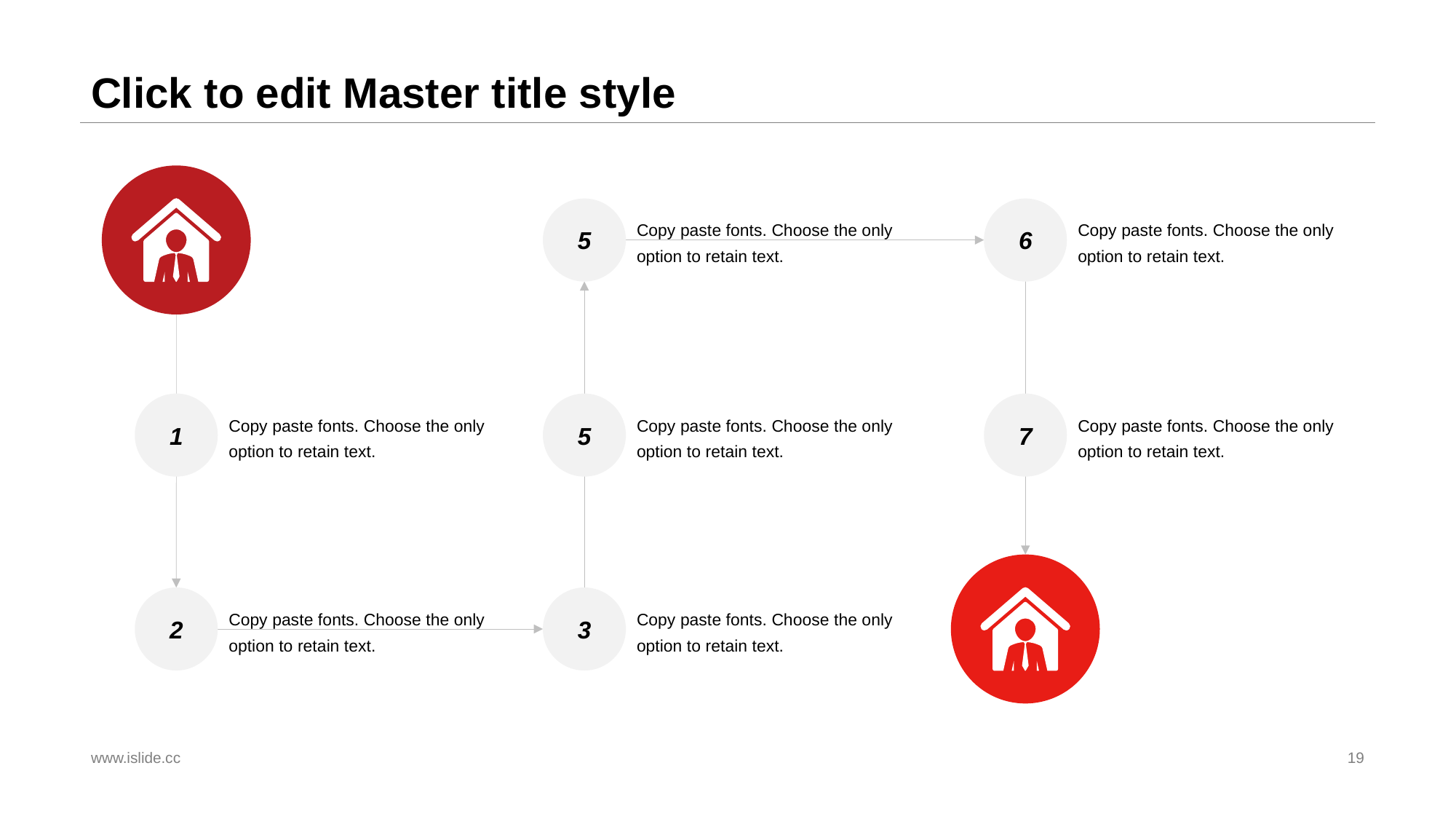

# Click to edit Master title style

5
Copy paste fonts. Choose the only option to retain text.
6
Copy paste fonts. Choose the only option to retain text.
1
Copy paste fonts. Choose the only option to retain text.
5
Copy paste fonts. Choose the only option to retain text.
7
Copy paste fonts. Choose the only option to retain text.

2
Copy paste fonts. Choose the only option to retain text.
3
Copy paste fonts. Choose the only option to retain text.
www.islide.cc
19